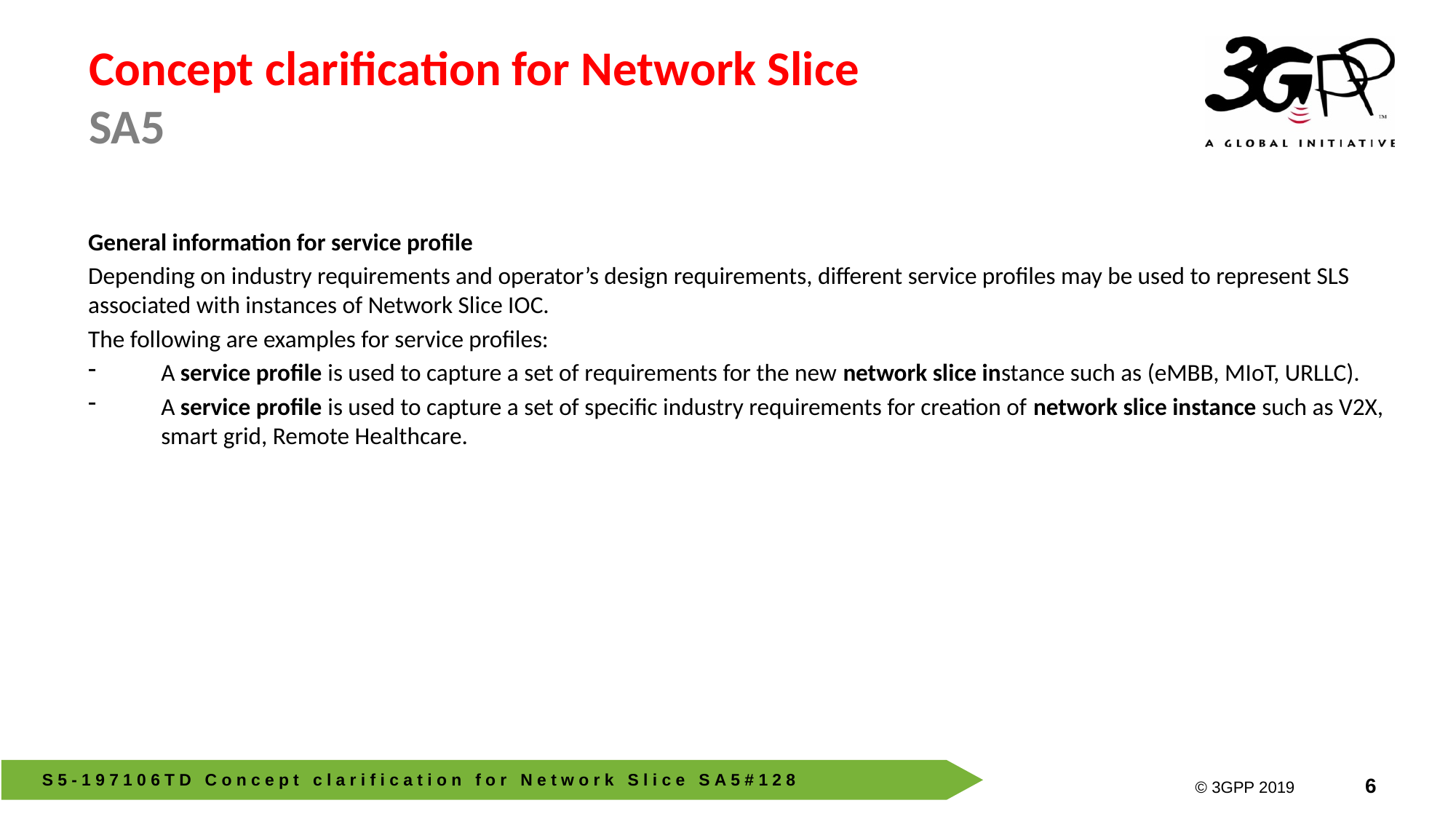

# Concept clarification for Network Slice SA5
General information for service profile
Depending on industry requirements and operator’s design requirements, different service profiles may be used to represent SLS associated with instances of Network Slice IOC.
The following are examples for service profiles:
A service profile is used to capture a set of requirements for the new network slice instance such as (eMBB, MIoT, URLLC).
A service profile is used to capture a set of specific industry requirements for creation of network slice instance such as V2X, smart grid, Remote Healthcare.